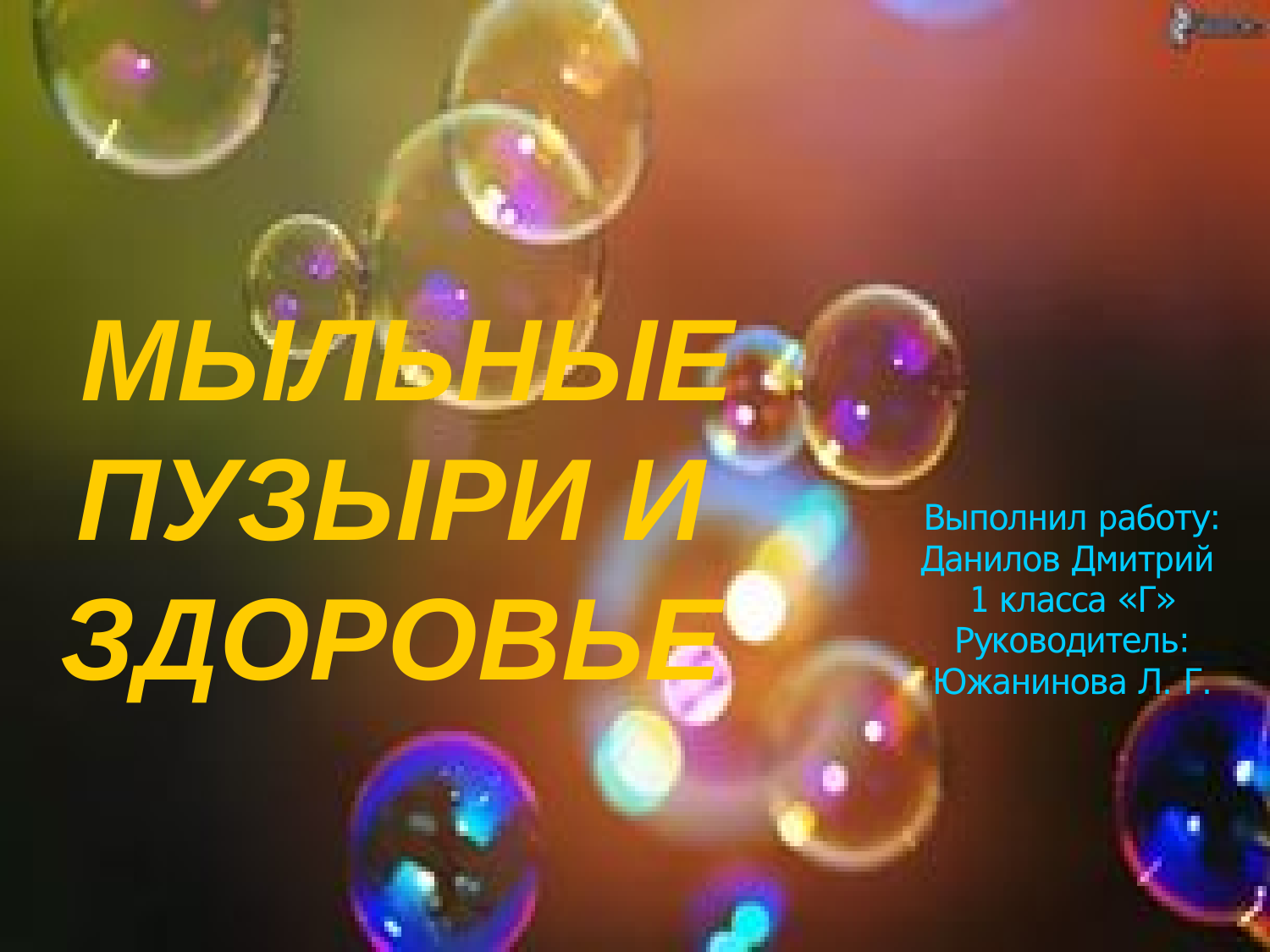

# МЫЛЬНЫЕ ПУЗЫРИ И ЗДОРОВЬЕ
Выполнил работу:
Данилов Дмитрий
1 класса «Г»
Руководитель:
Южанинова Л. Г.